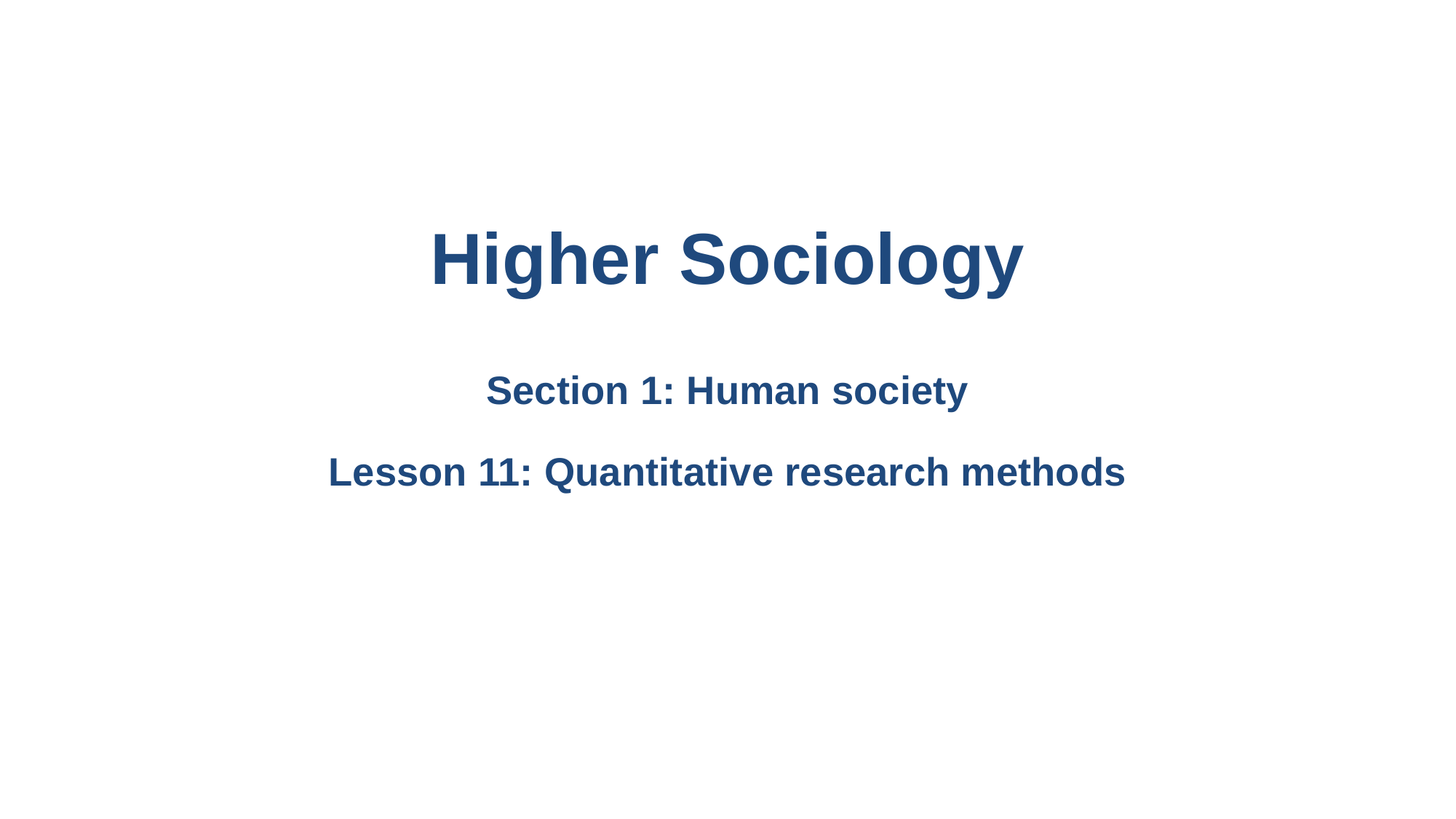

# Higher Sociology Section 1: Human society Lesson 11: Quantitative research methods